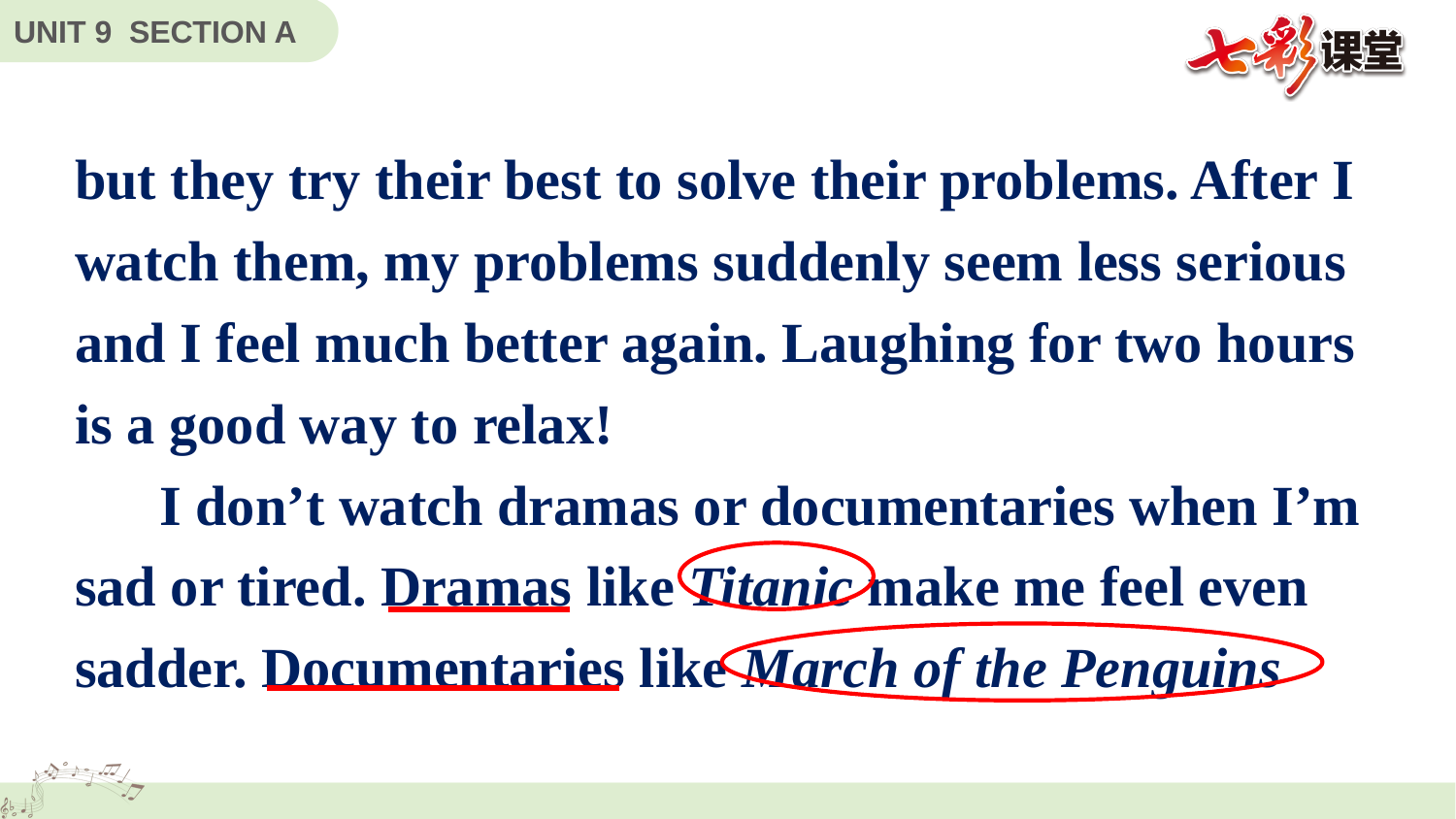

but they try their best to solve their problems. After I watch them, my problems suddenly seem less serious and I feel much better again. Laughing for two hours is a good way to relax!
      I don’t watch dramas or documentaries when I’m sad or tired. Dramas like Titanic make me feel even sadder. Documentaries like March of the Penguins